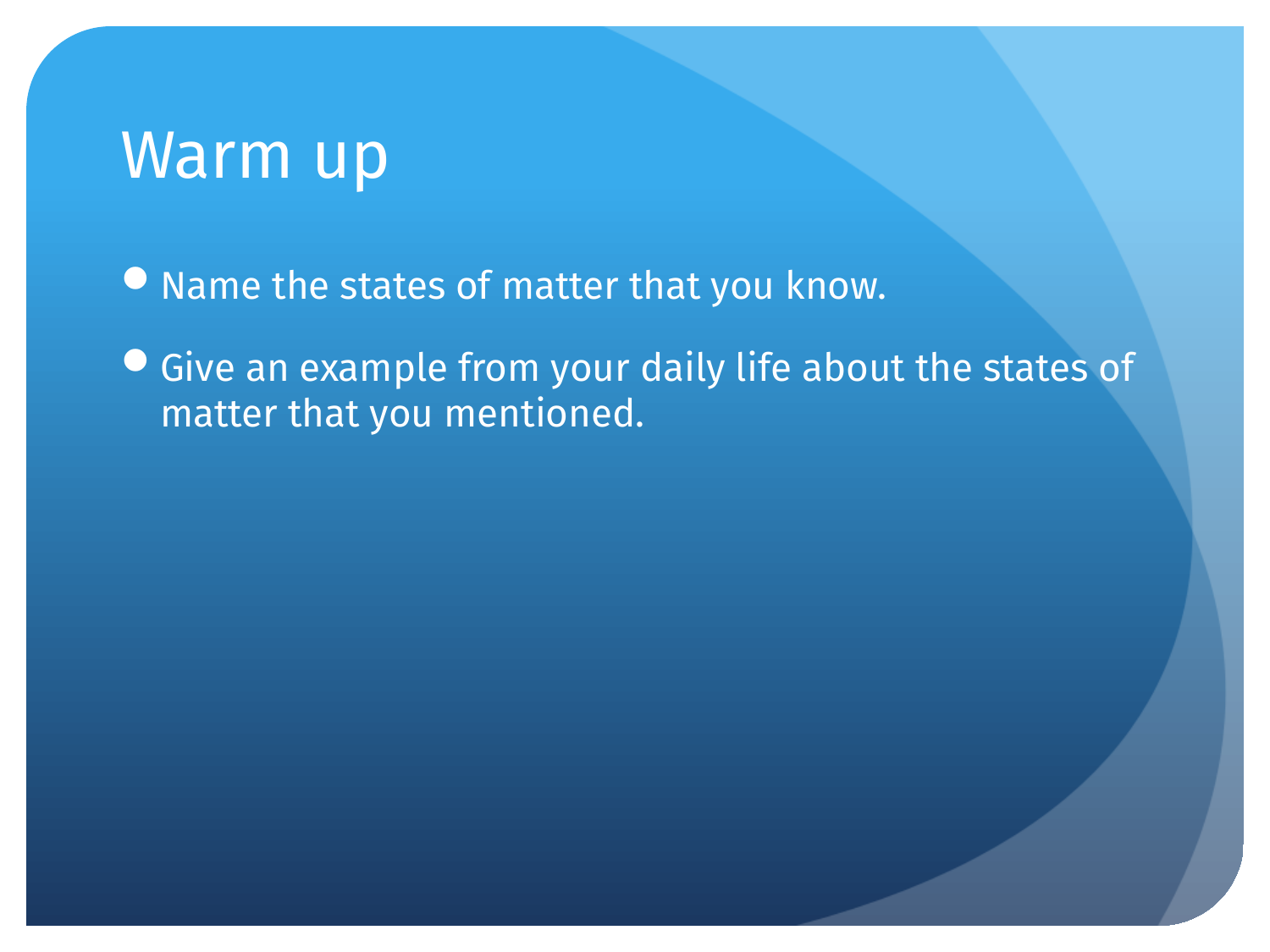

# Warm up
Name the states of matter that you know.
Give an example from your daily life about the states of matter that you mentioned.